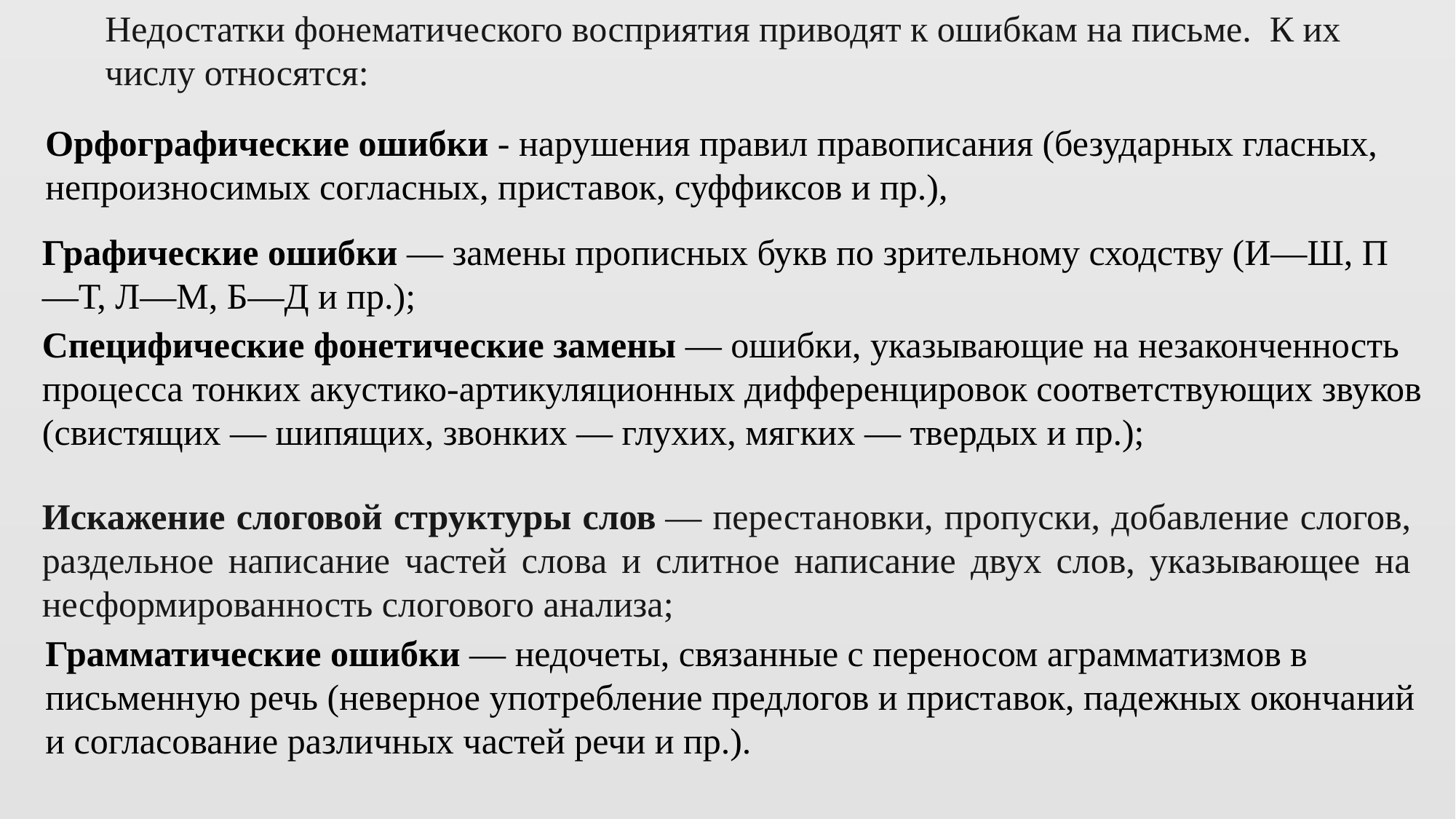

Недостатки фонематического восприятия приводят к ошибкам на письме.  К их числу относятся:
Орфографические ошибки - нарушения правил правописания (безударных гласных, непроизносимых согласных, приставок, суффиксов и пр.),
Графические ошибки — замены прописных букв по зрительному сходству (И—Ш, П—Т, Л—М, Б—Д и пр.);
Специфические фонетические замены — ошибки, указывающие на незаконченность процесса тонких акустико-артикуляционных дифференцировок соответствующих звуков (свистящих — шипящих, звонких — глухих, мягких — твердых и пр.);
Искажение слоговой структуры слов — перестановки, пропуски, добавление слогов, раздельное написание частей слова и слитное написание двух слов, указывающее на несформированность слогового анализа;
Грамматические ошибки — недочеты, связанные с переносом аграмматизмов в письменную речь (неверное употребление предлогов и приставок, падежных окончаний и согласование различных частей речи и пр.).